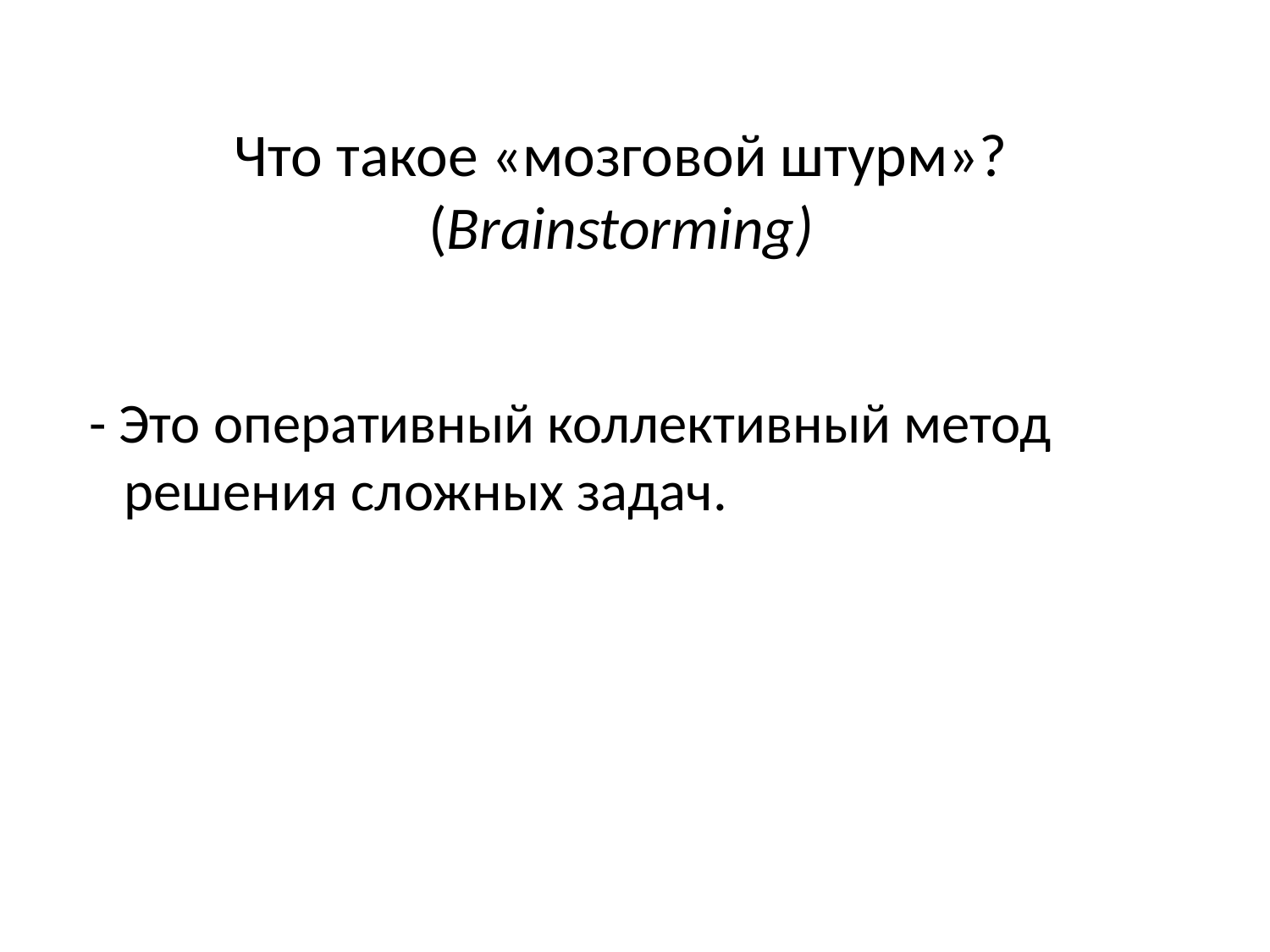

# Что такое «мозговой штурм»? (Brainstorming)

 - Это оперативный коллективный метод решения сложных задач.